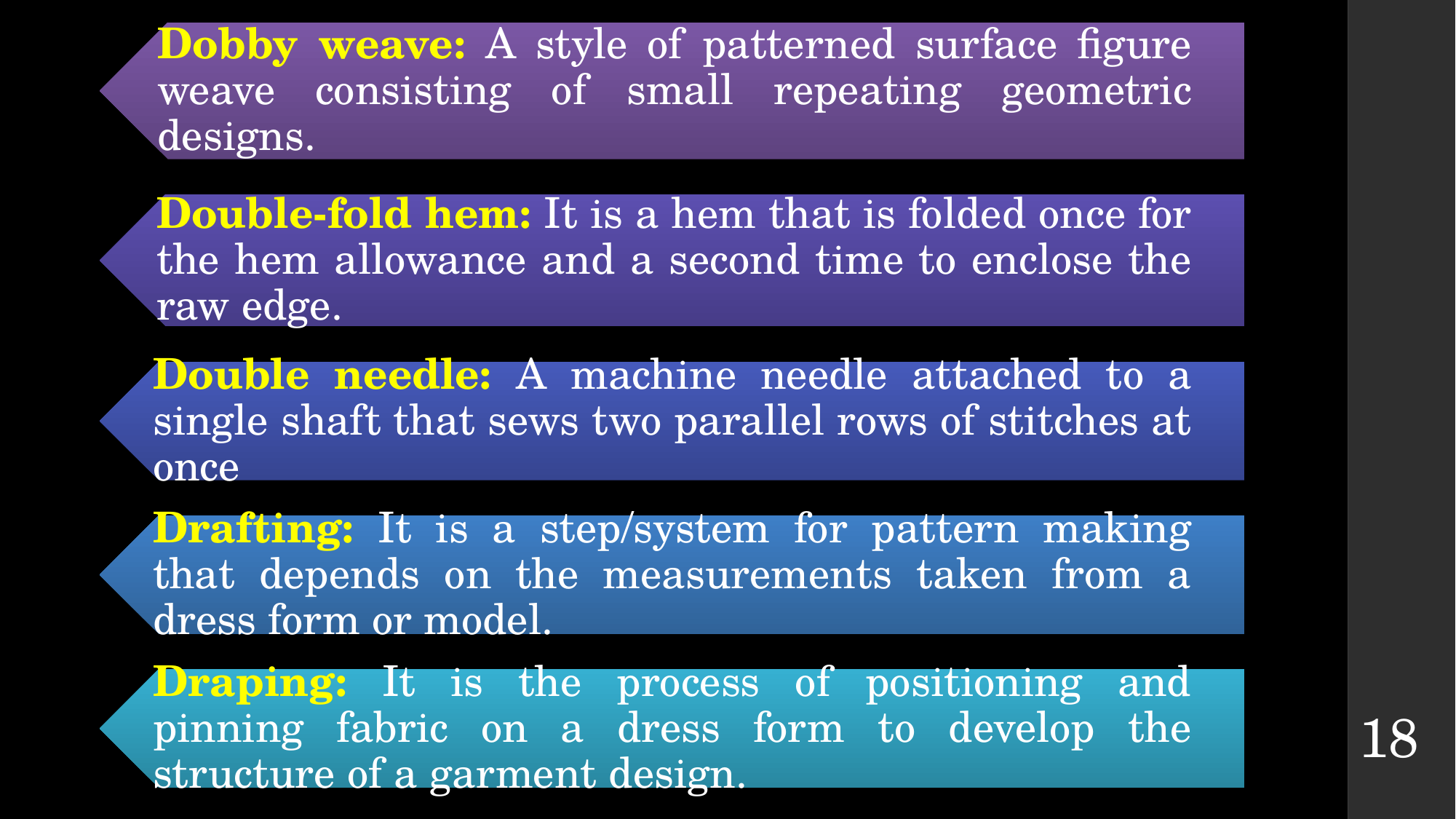

Dobby weave: A style of patterned surface figure weave consisting of small repeating geometric designs.
Double-fold hem: It is a hem that is folded once for the hem allowance and a second time to enclose the raw edge.
Double needle: A machine needle attached to a single shaft that sews two parallel rows of stitches at once
Drafting: It is a step/system for pattern making that depends on the measurements taken from a dress form or model.
Draping: It is the process of positioning and pinning fabric on a dress form to develop the structure of a garment design.
18